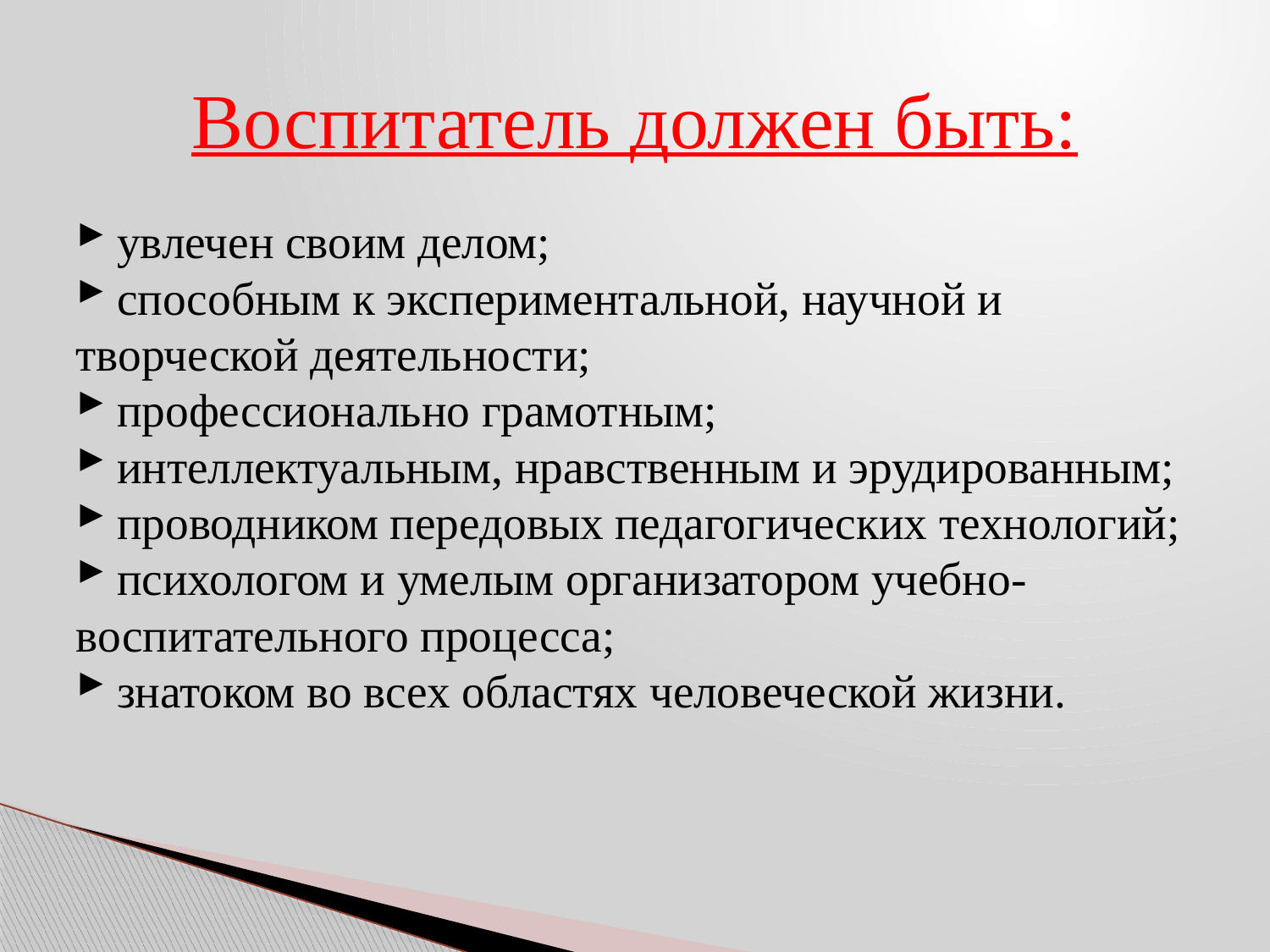

# Воспитатель должен быть:
 увлечен своим делом;
 способным к экспериментальной, научной и  творческой деятельности;
 профессионально грамотным;
 интеллектуальным, нравственным и эрудированным;
 проводником передовых педагогических технологий;
 психологом и умелым организатором учебно-воспитательного процесса;
 знатоком во всех областях человеческой жизни.